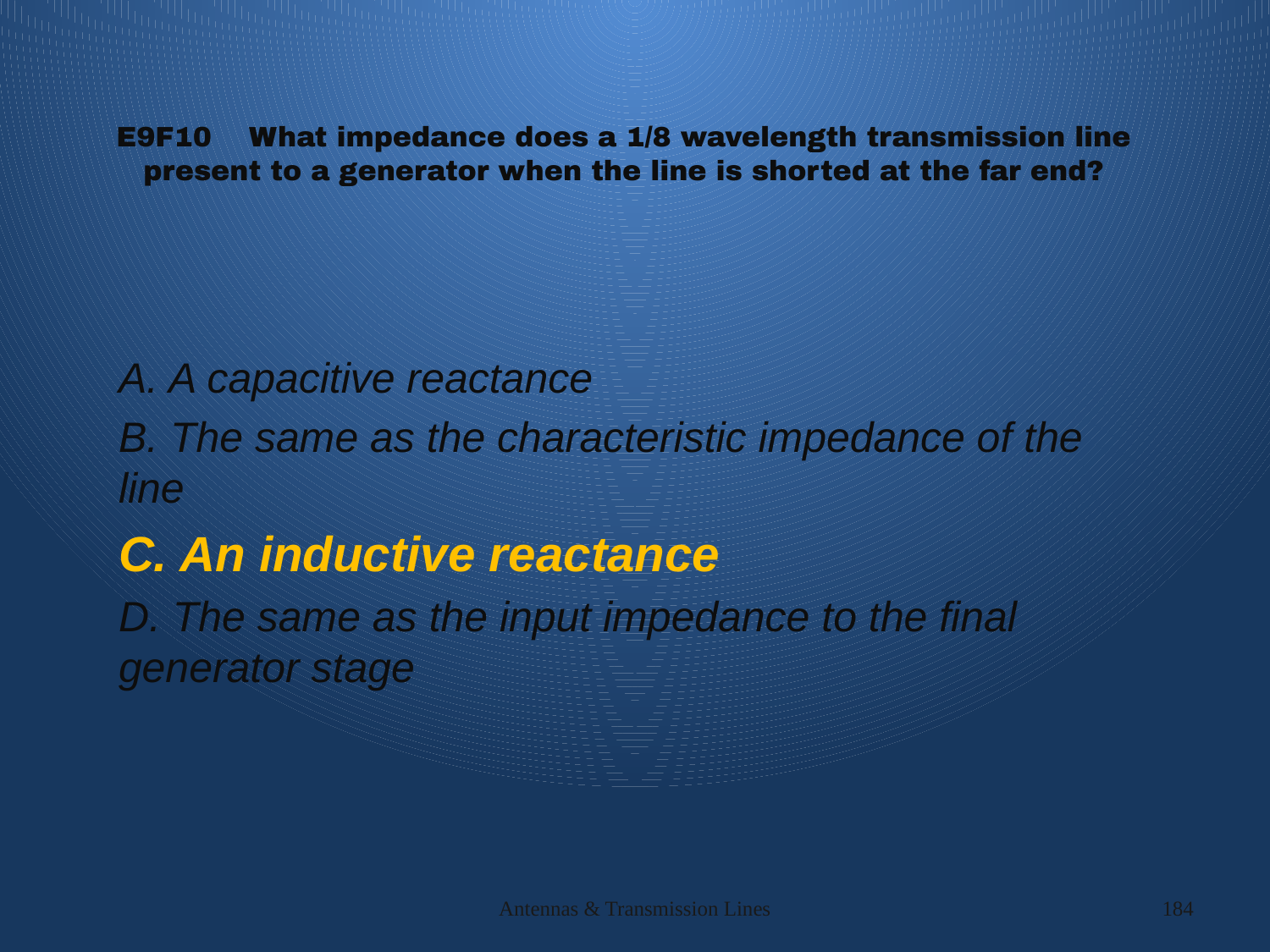

# E9F10    What impedance does a 1/8 wavelength transmission line present to a generator when the line is shorted at the far end?

A. A capacitive reactance
B. The same as the characteristic impedance of the line
C. An inductive reactance
D. The same as the input impedance to the final generator stage
Antennas & Transmission Lines
184